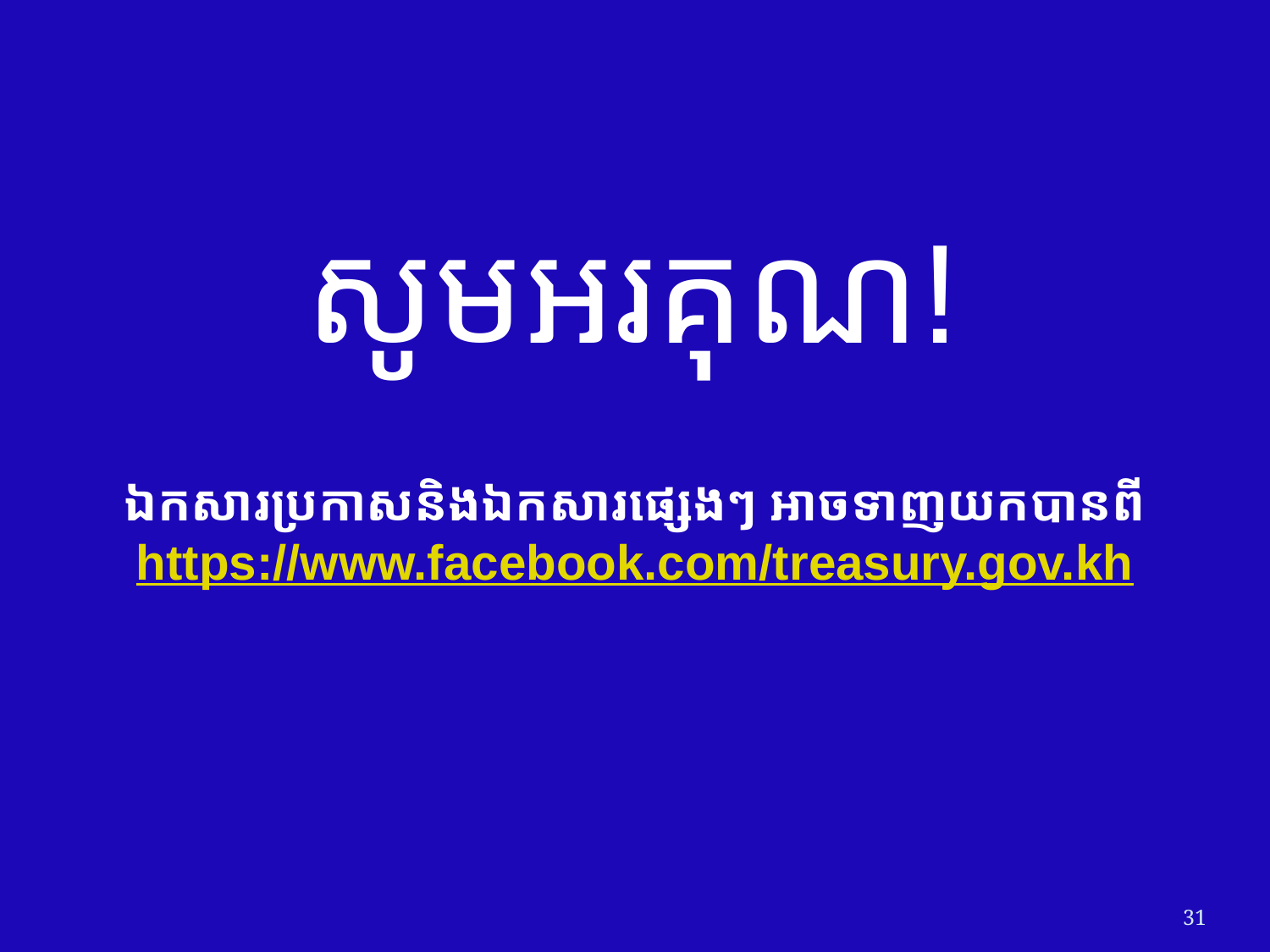

សូមអរគុណ!
ឯកសារប្រកាសនិងឯកសារផ្សេងៗ អាចទាញយកបានពីhttps://www.facebook.com/treasury.gov.kh
31